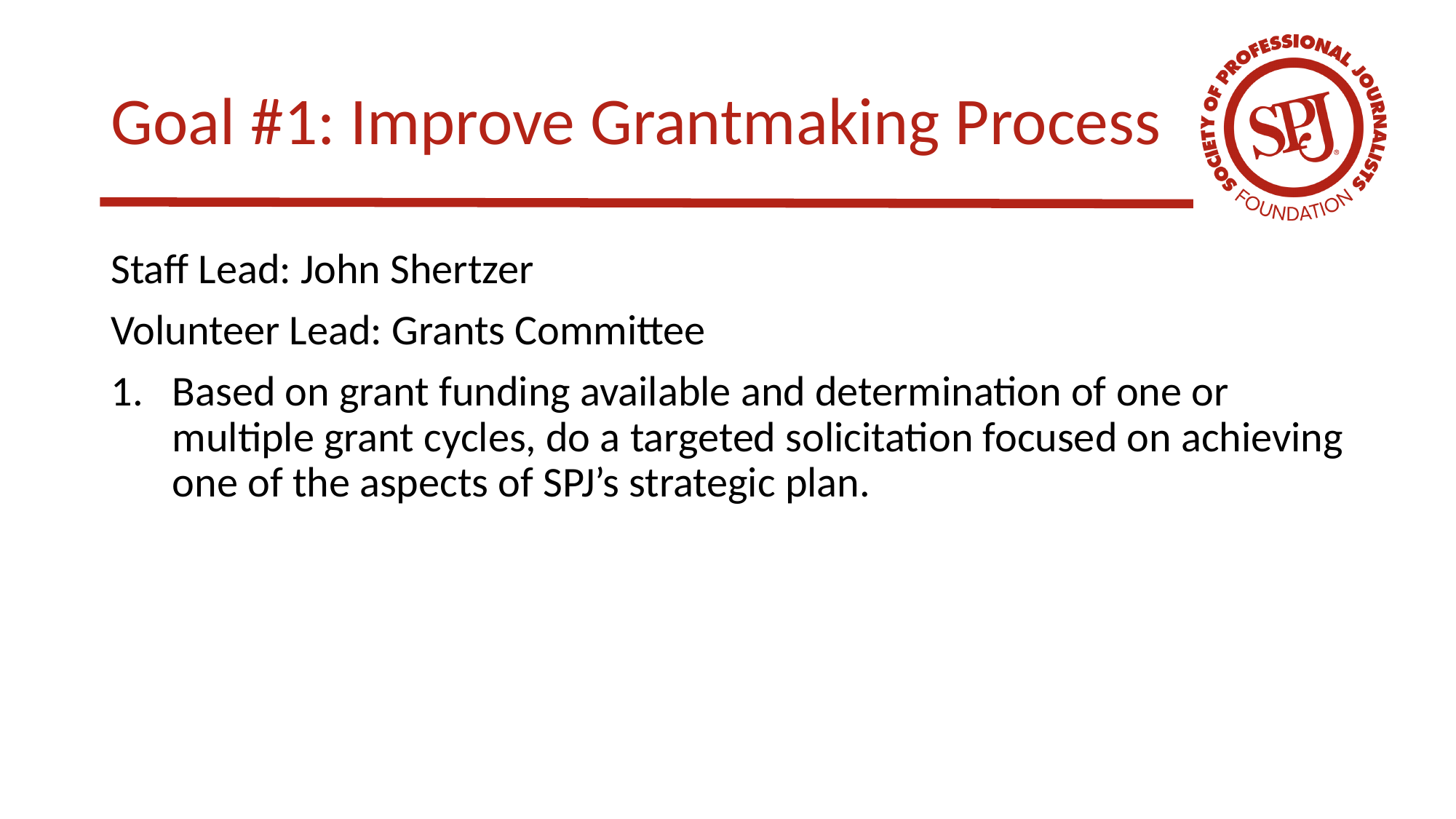

# Goal #1: Improve Grantmaking Process
Staff Lead: John Shertzer
Volunteer Lead: Grants Committee
Based on grant funding available and determination of one or multiple grant cycles, do a targeted solicitation focused on achieving one of the aspects of SPJ’s strategic plan.